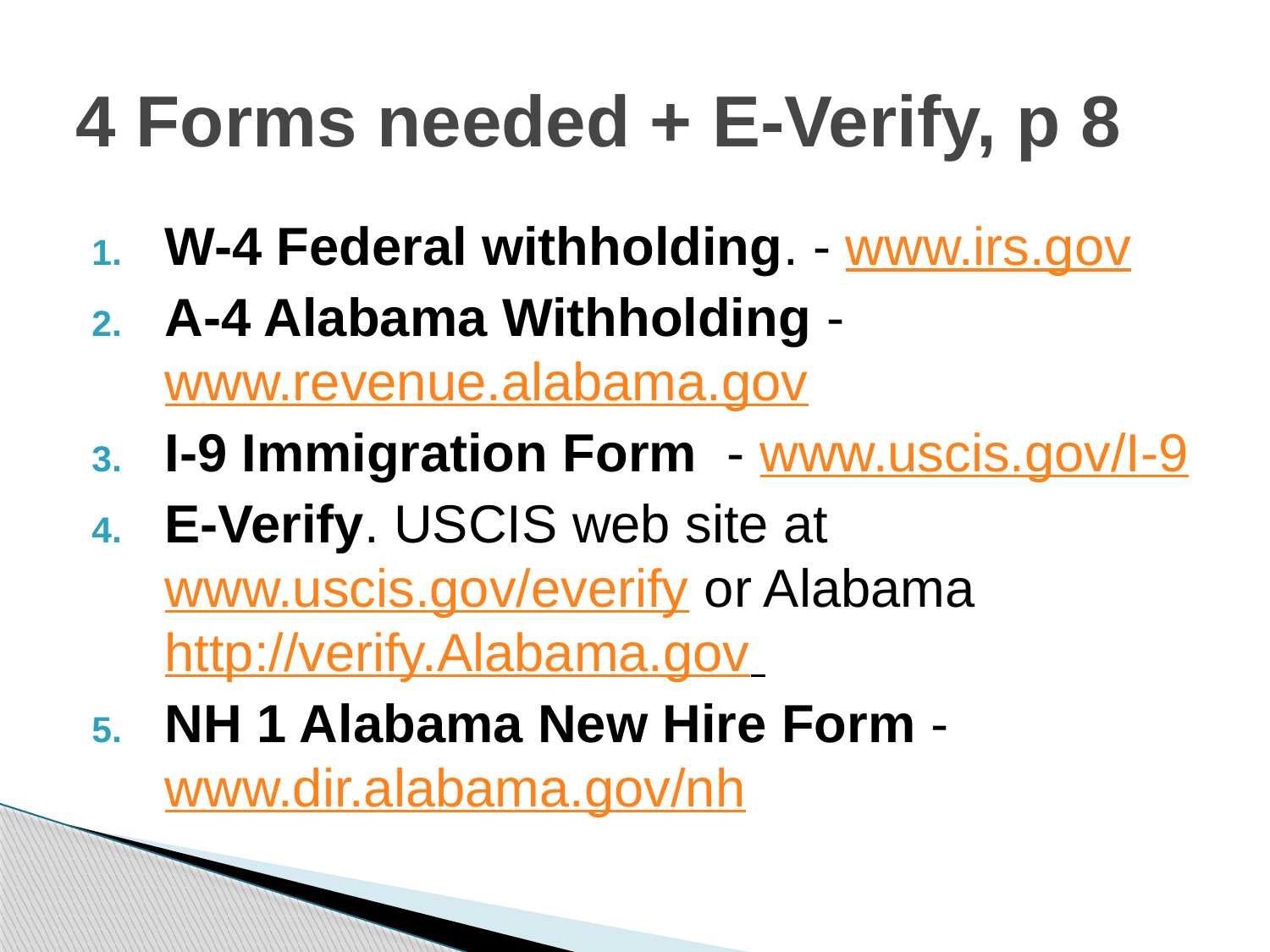

# 4 Forms needed + E-Verify, p 8
W-4 Federal withholding. - www.irs.gov
A-4 Alabama Withholding - www.revenue.alabama.gov
I-9 Immigration Form  - www.uscis.gov/I-9
E-Verify. USCIS web site at www.uscis.gov/everify or Alabama http://verify.Alabama.gov
NH 1 Alabama New Hire Form - www.dir.alabama.gov/nh